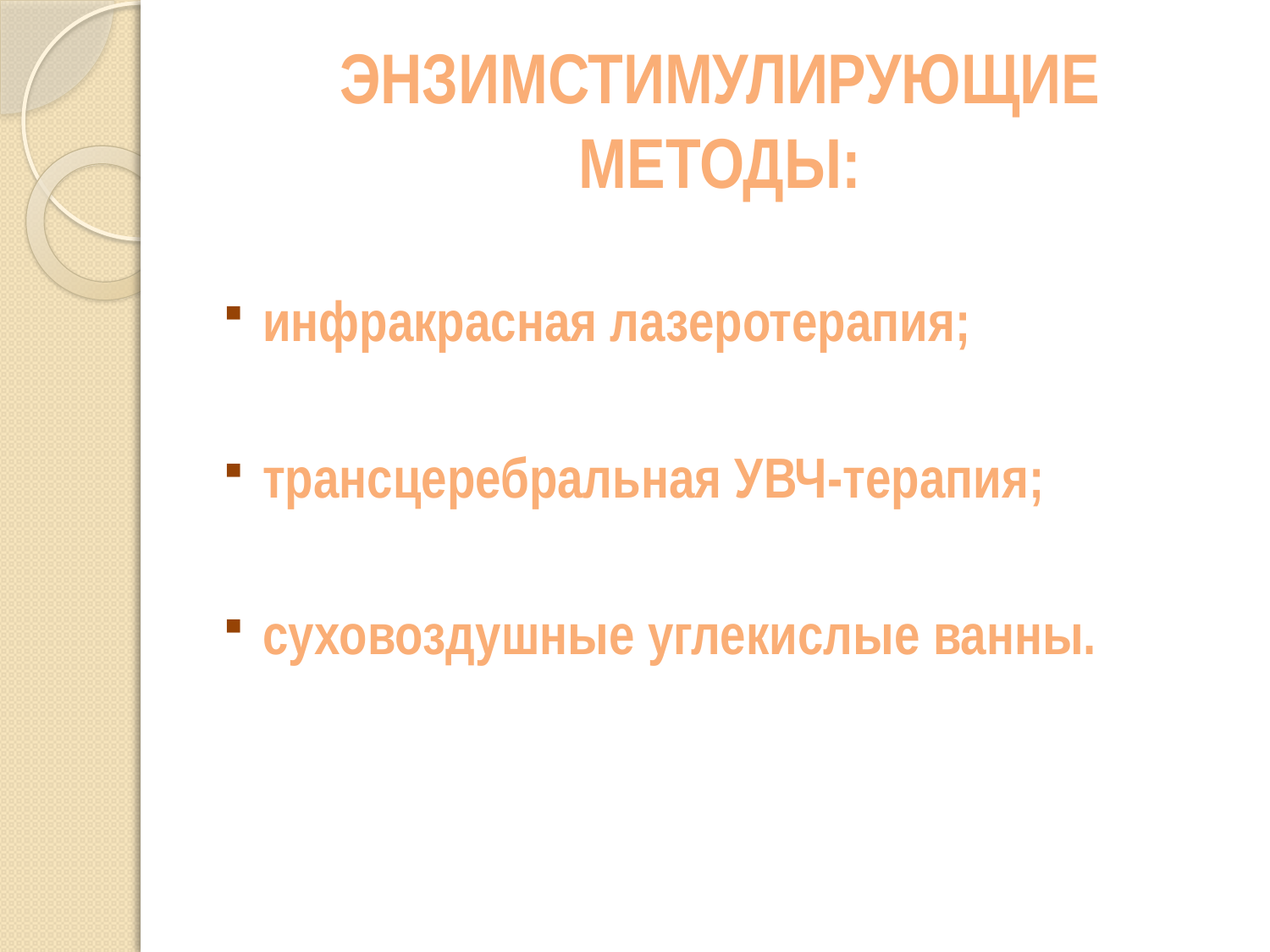

# ЭНЗИМСТИМУЛИРУЮЩИЕ МЕТОДЫ:

инфракрасная лазеротерапия;

трансцеребральная УВЧ-терапия;

суховоздушные углекислые ванны.